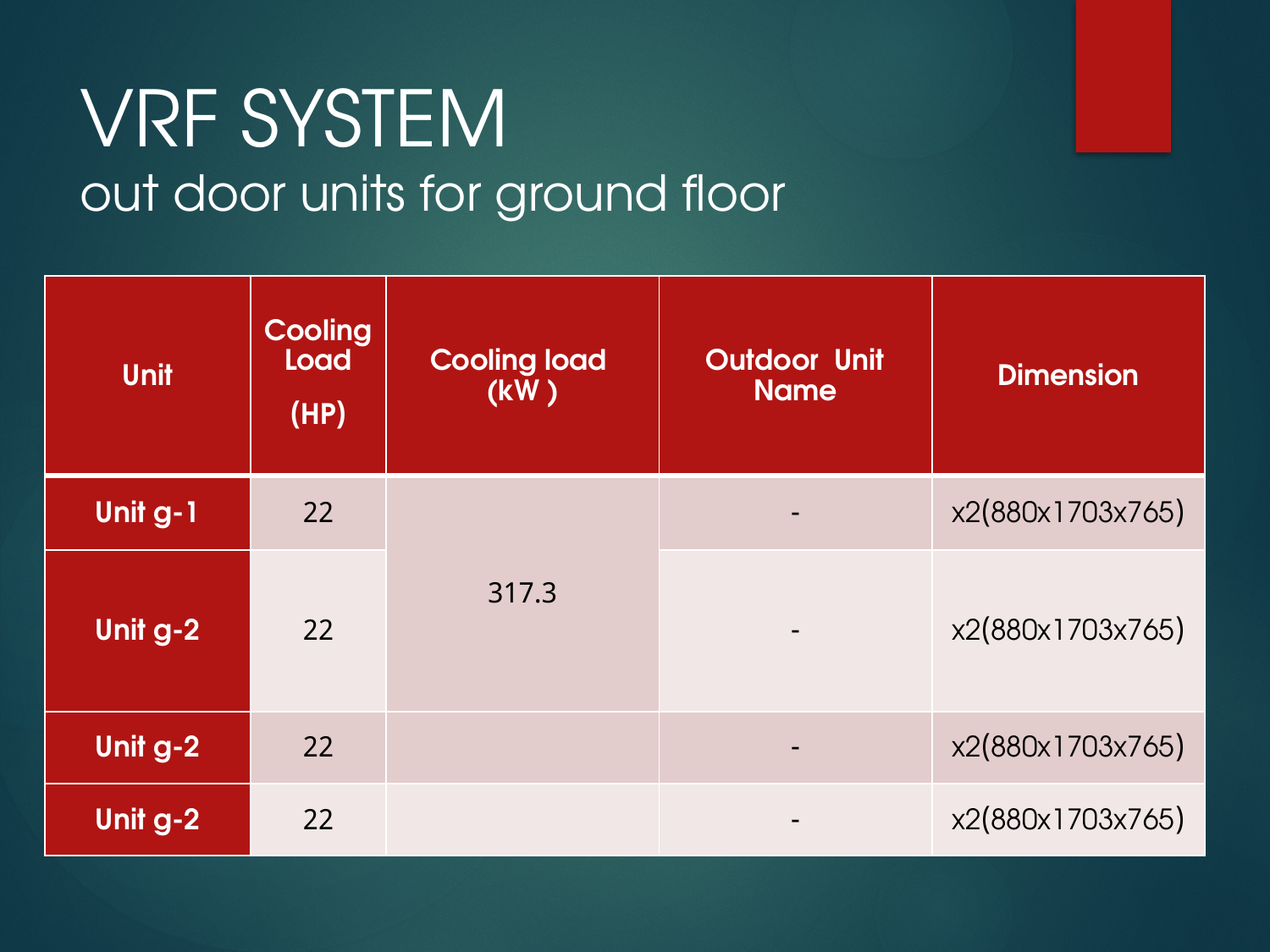

# VRF SYSTEM out door units for ground floor
| Unit | Cooling Load (HP) | Cooling load (kW ) | Outdoor Unit Name | Dimension |
| --- | --- | --- | --- | --- |
| Unit g-1 | 22 | 317.3 | - | (880x1703x765)x2 |
| Unit g-2 | 22 |  | - | (880x1703x765)x2 |
| Unit g-2 | 22 |  | - | (880x1703x765)x2 |
| Unit g-2 | 22 |  | - | (880x1703x765)x2 |